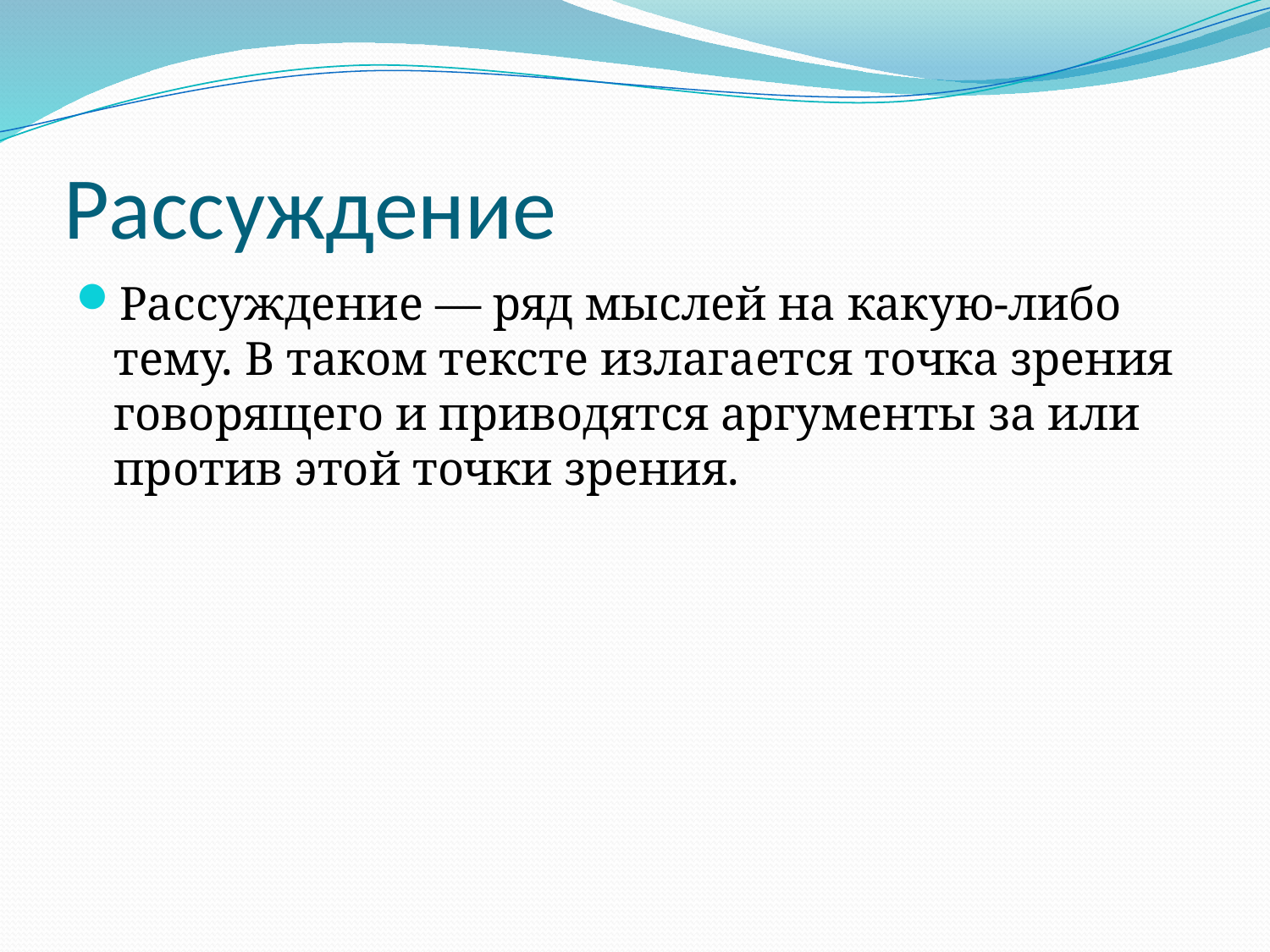

# Рассуждение
Рассуждение — ряд мыслей на какую-либо тему. В таком тексте излагается точка зрения говорящего и приводятся аргументы за или против этой точки зрения.